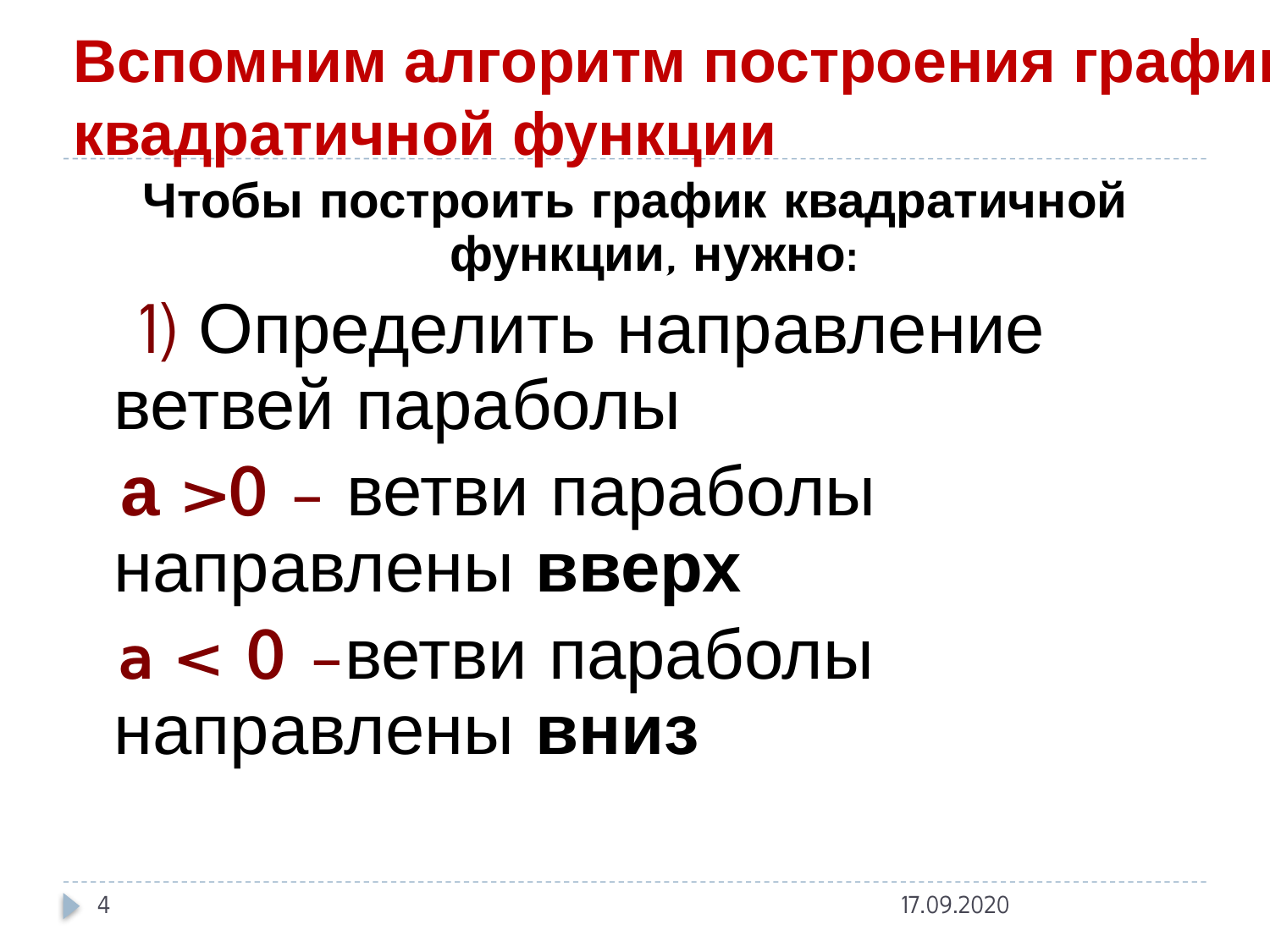

# Вспомним алгоритм построения графика квадратичной функции
Чтобы построить график квадратичной функции, нужно:
   1) Определить направление ветвей параболы
   а >0 – ветви параболы направлены вверх
  a < 0 –ветви параболы направлены вниз

4
17.09.2020